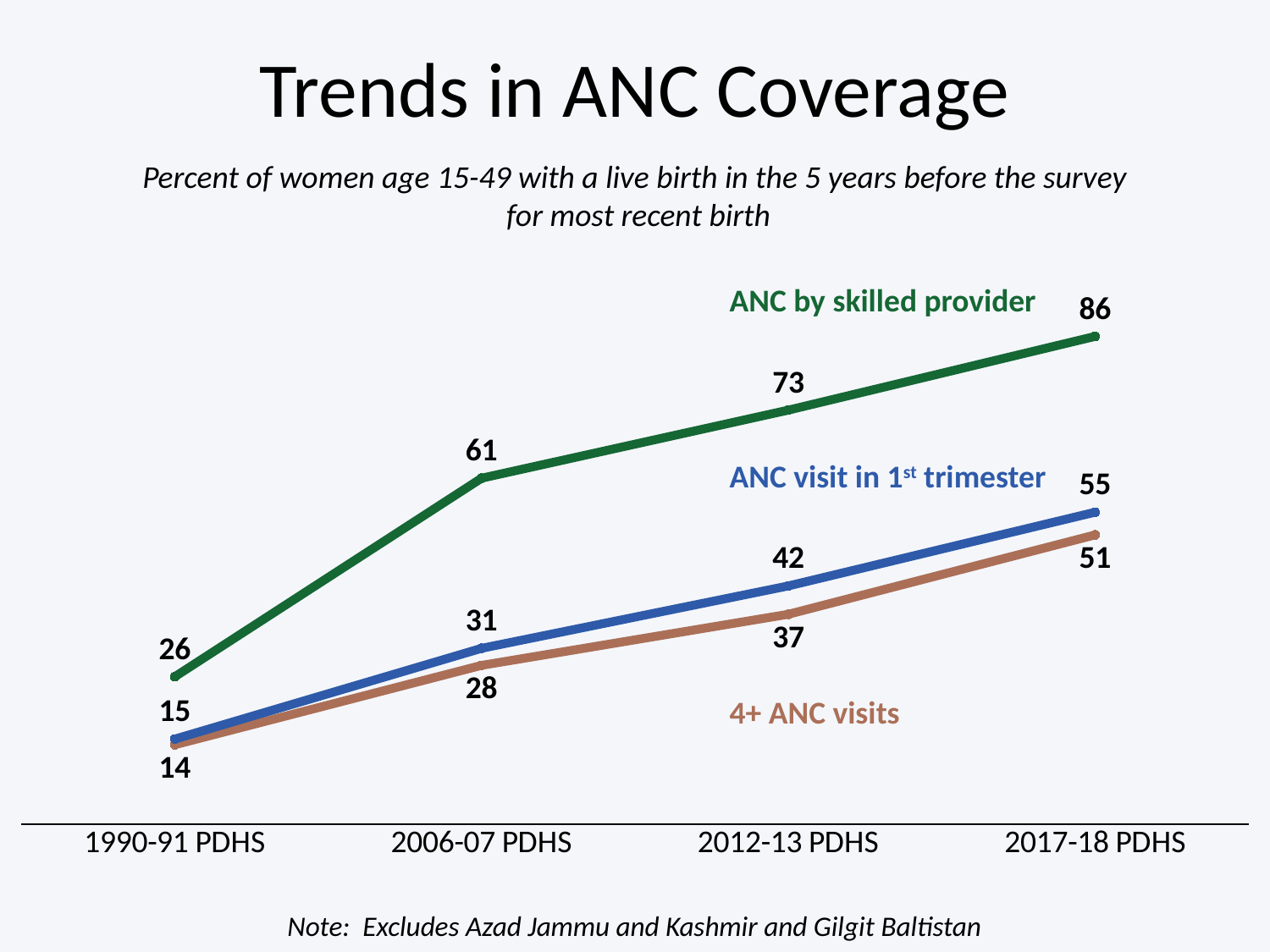

# Trends in ANC Coverage
Percent of women age 15-49 with a live birth in the 5 years before the survey
 for most recent birth

### Chart

| Category | ANC by skilled provider* | 4+ ANC visits | ANC in 1st trimester |
|---|---|---|---|
| 1990-91 PDHS | 26.0 | 14.0 | 15.0 |
| 2006-07 PDHS | 61.0 | 28.0 | 31.0 |
| 2012-13 PDHS | 73.0 | 37.0 | 42.0 |
| 2017-18 PDHS | 86.0 | 51.0 | 55.0 |
ANC by skilled provider
ANC visit in 1st trimester
4+ ANC visits
Note:  Excludes Azad Jammu and Kashmir and Gilgit Baltistan